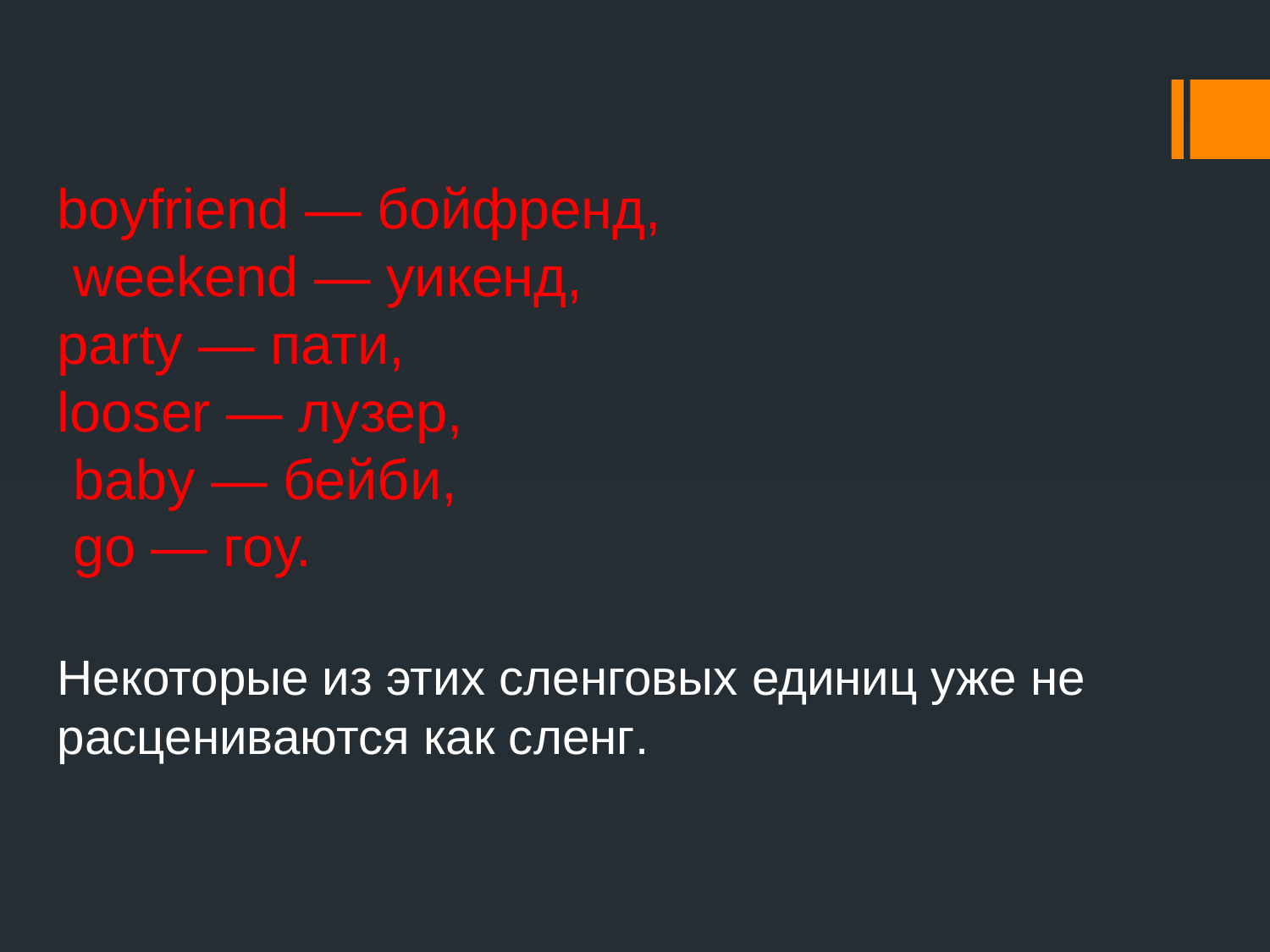

boyfriend — бойфренд,
 weekend — уикенд,
party — пати,
looser — лузер,
 baby — бейби,
 go — гоу.

Некоторые из этих сленговых единиц уже не расцениваются как сленг.